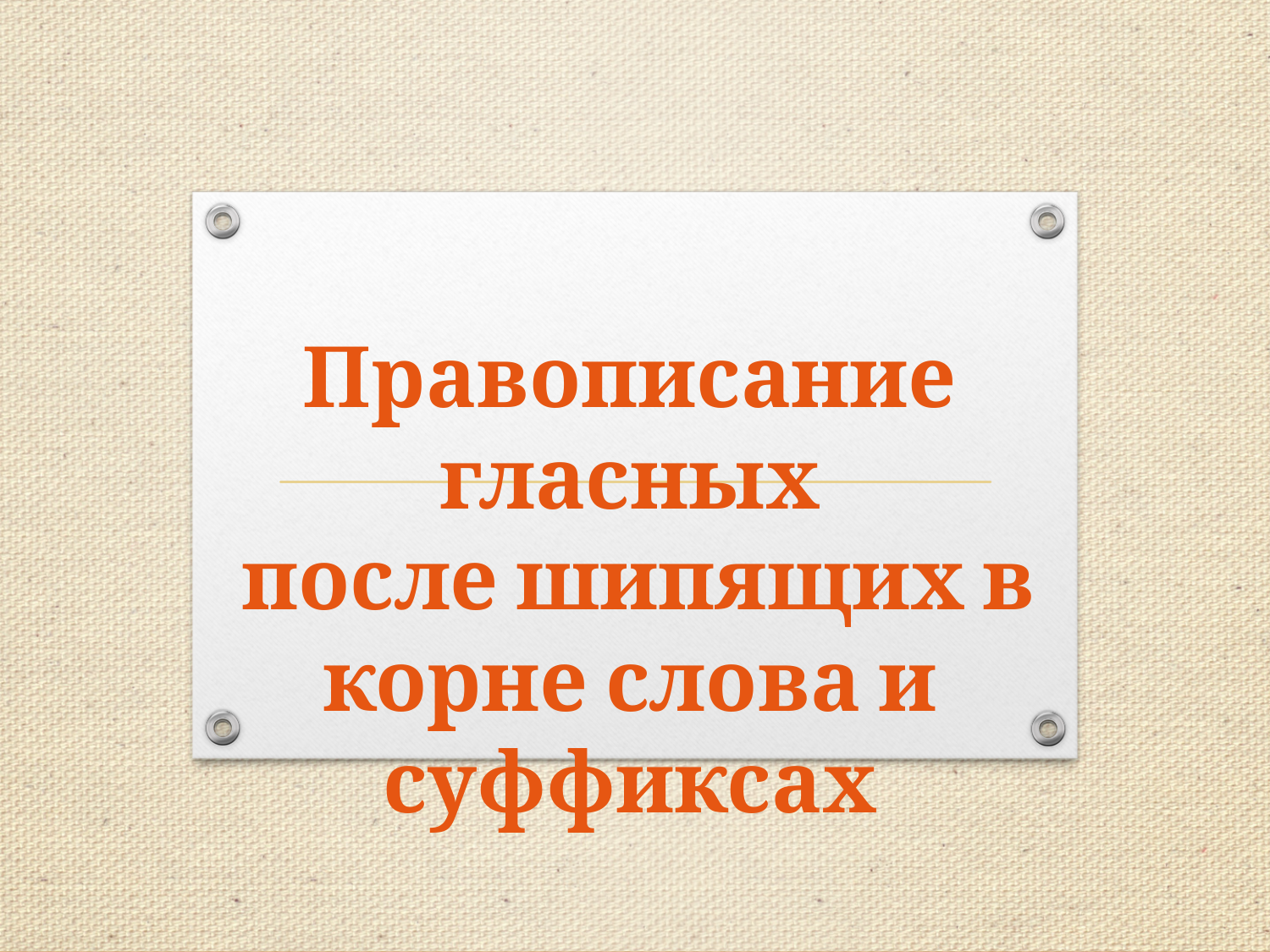

Правописание гласных
 после шипящих в корне слова и суффиксах